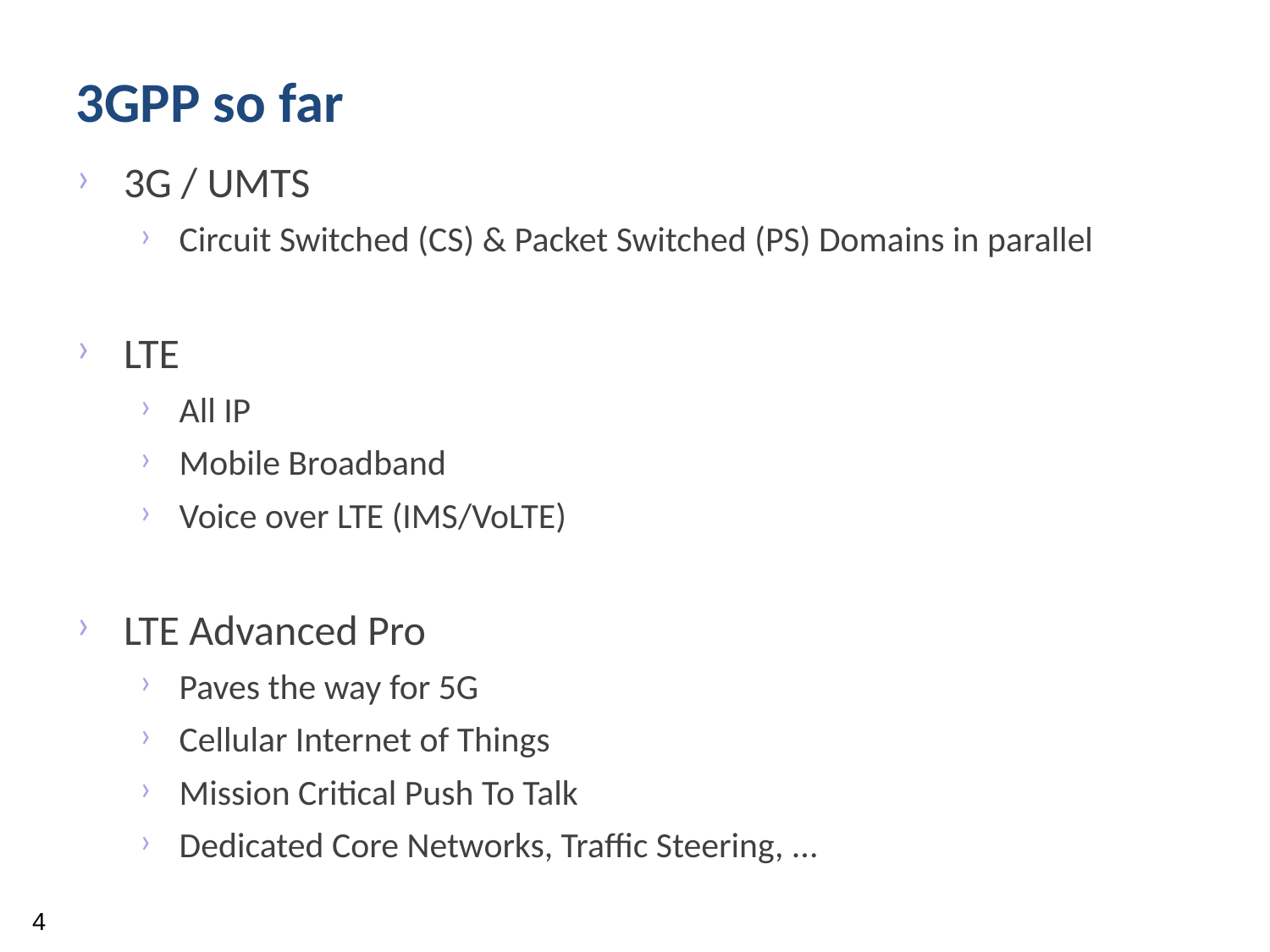

3GPP so far
3G / UMTS
Circuit Switched (CS) & Packet Switched (PS) Domains in parallel

LTE
All IP
Mobile Broadband
Voice over LTE (IMS/VoLTE)

LTE Advanced Pro
Paves the way for 5G
Cellular Internet of Things
Mission Critical Push To Talk
Dedicated Core Networks, Traffic Steering, ...